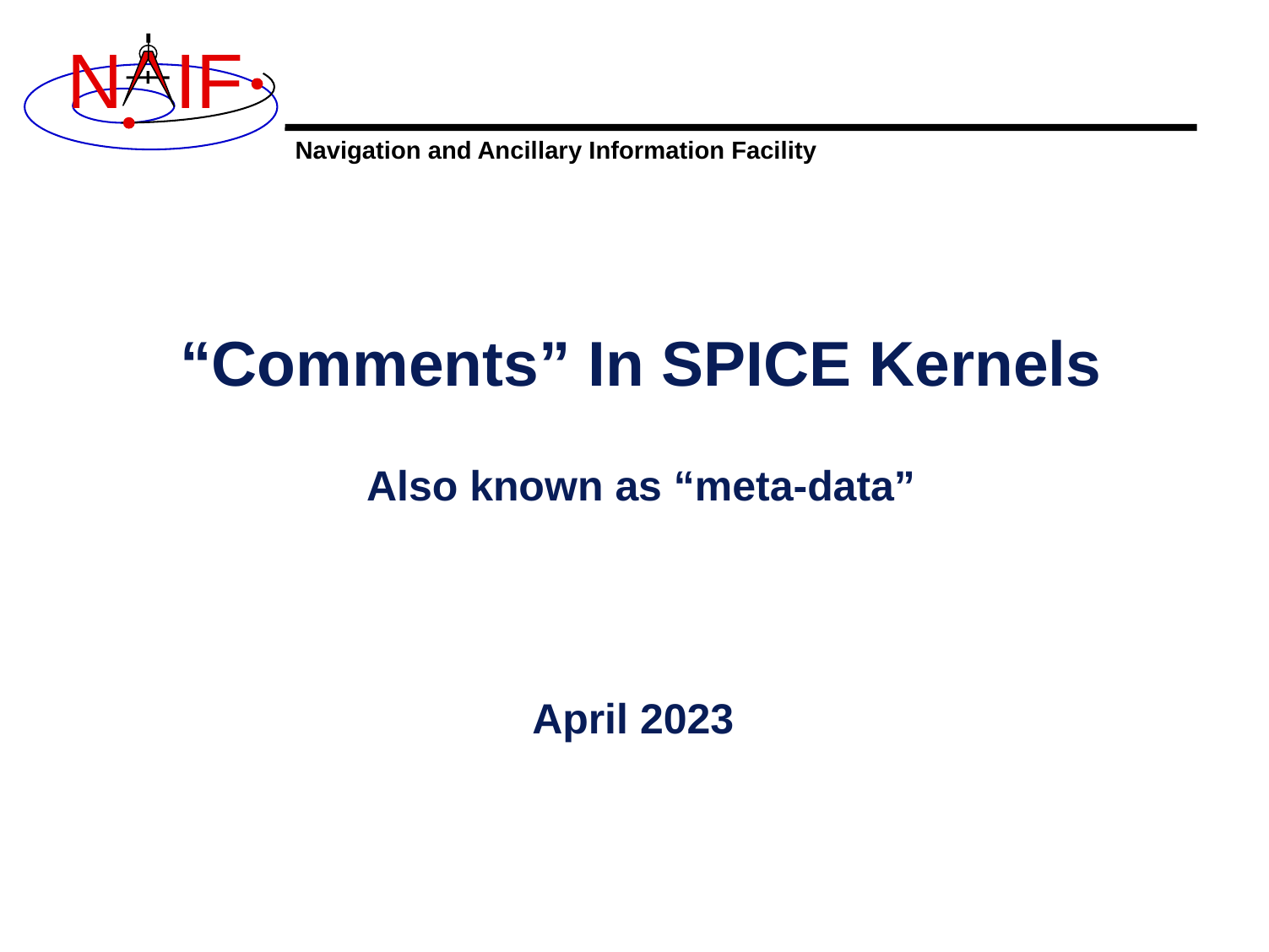

# “Comments” In SPICE Kernels Also known as “meta-data”
April 2023